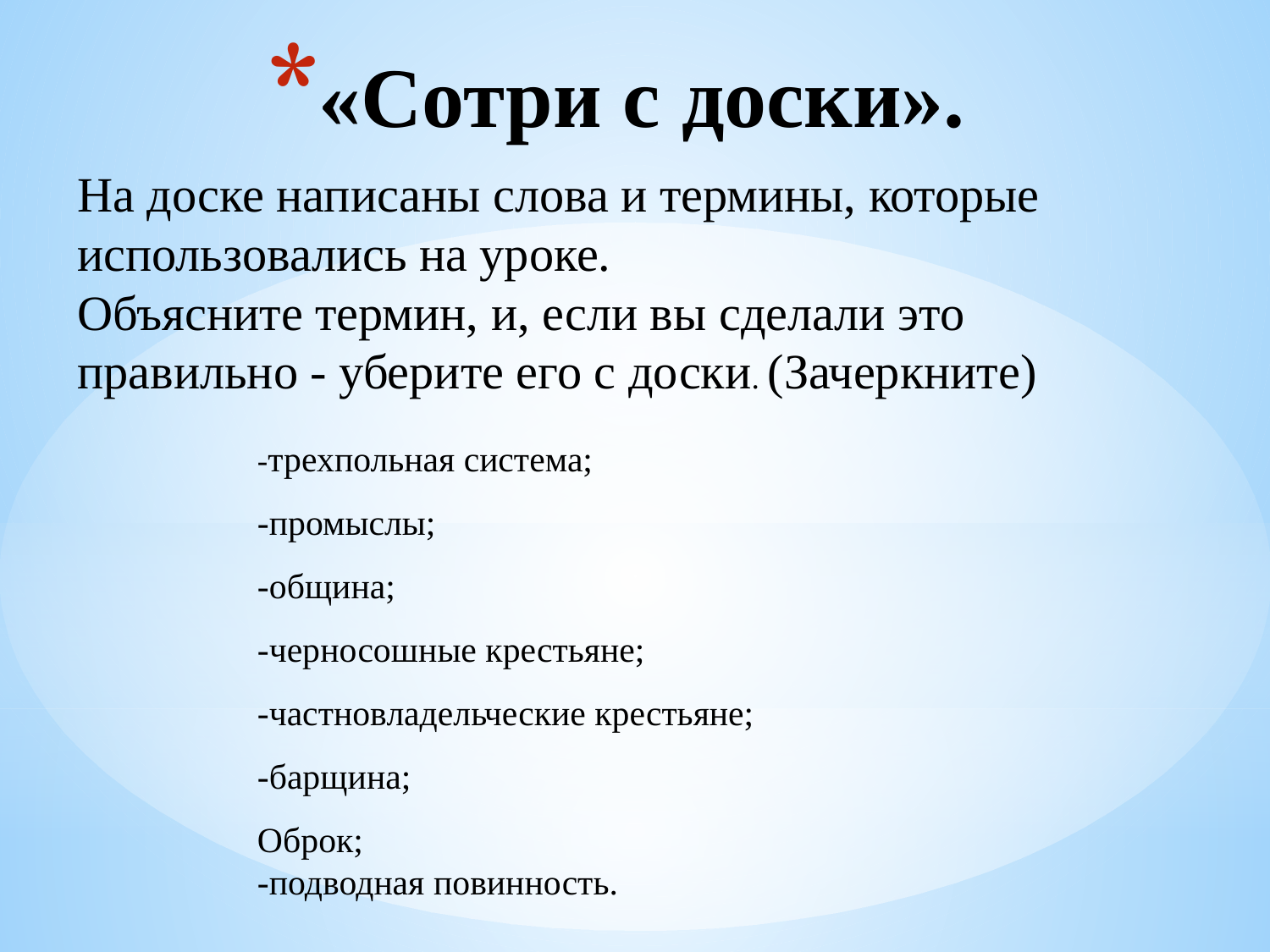

# «Сотри с доски».
На доске написаны слова и термины, которые использовались на уроке.
Объясните термин, и, если вы сделали это правильно - уберите его с доски. (Зачеркните)
-трехпольная система;
-промыслы;
-община;
-черносошные крестьяне;
-частновладельческие крестьяне;
-барщина;
Оброк;
-подводная повинность.